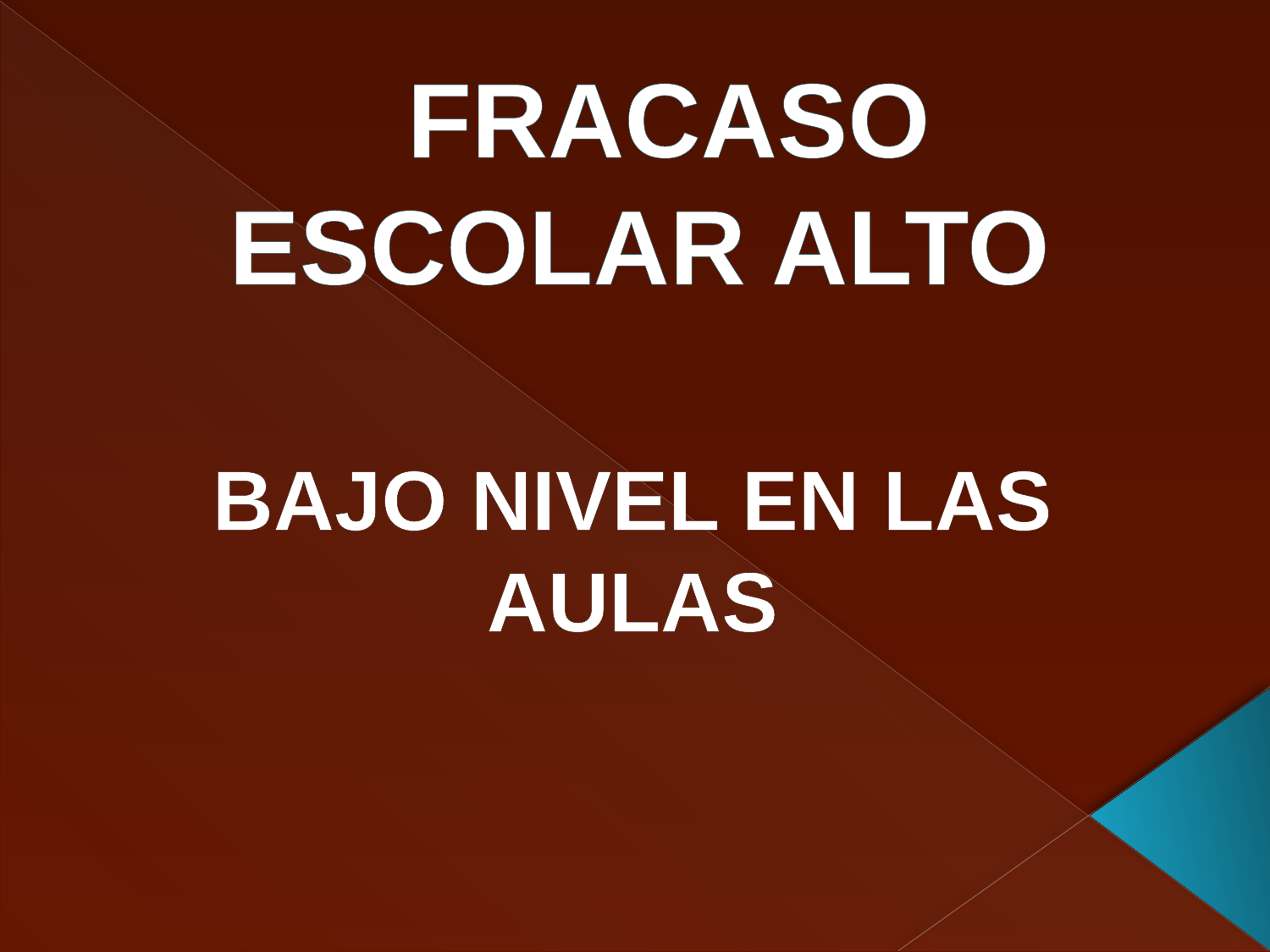

# FRACASO ESCOLAR ALTO

BAJO NIVEL EN LAS AULAS